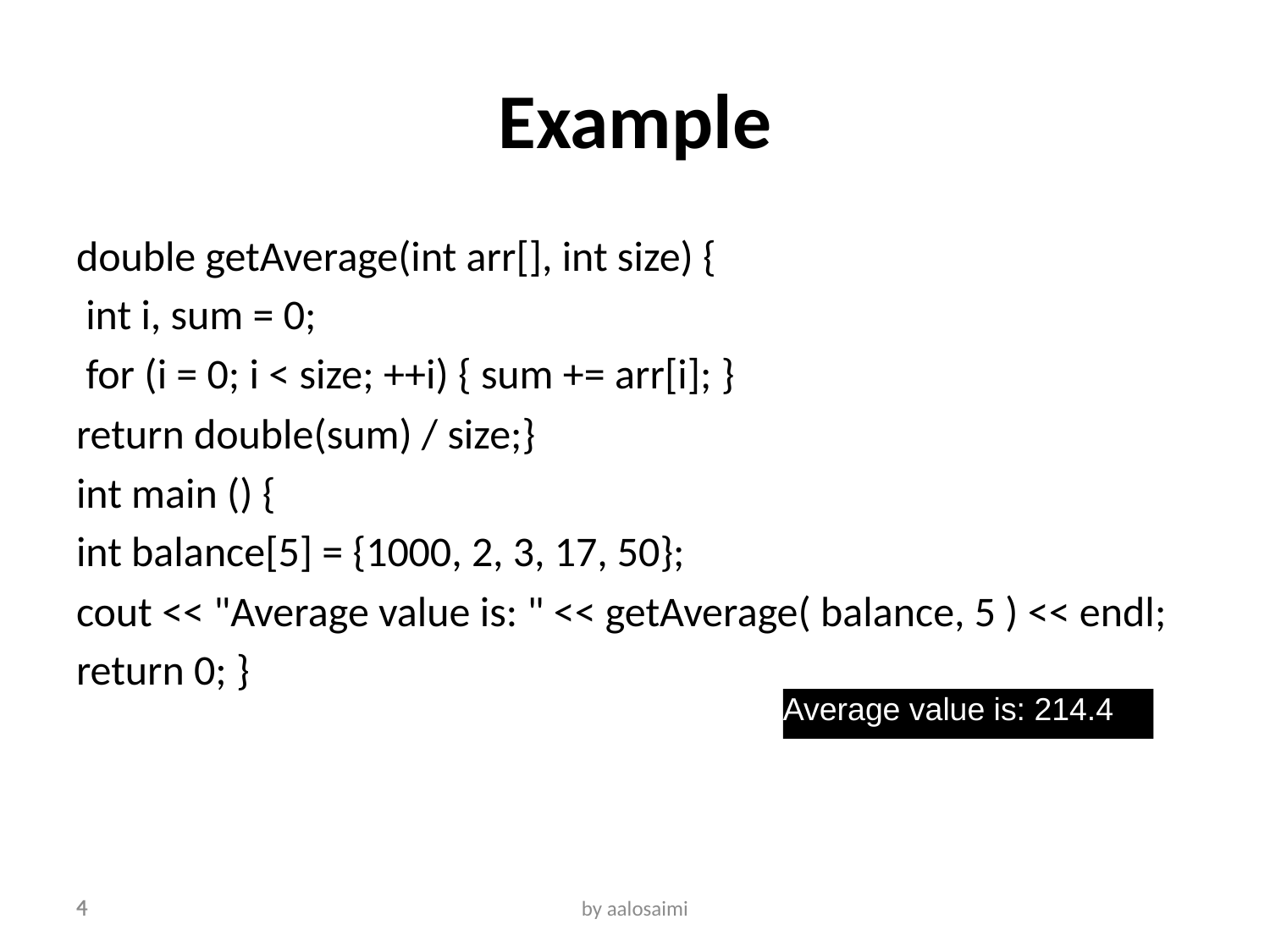

# Example
double getAverage(int arr[], int size) {
 int i, sum = 0;
 for (i = 0; i < size; ++i) { sum += arr[i]; }
return double(sum) / size;}
int main () {
int balance[5] = {1000, 2, 3, 17, 50};
cout << "Average value is: " << getAverage( balance, 5 ) << endl;
return 0; }
Average value is: 214.4
4
by aalosaimi